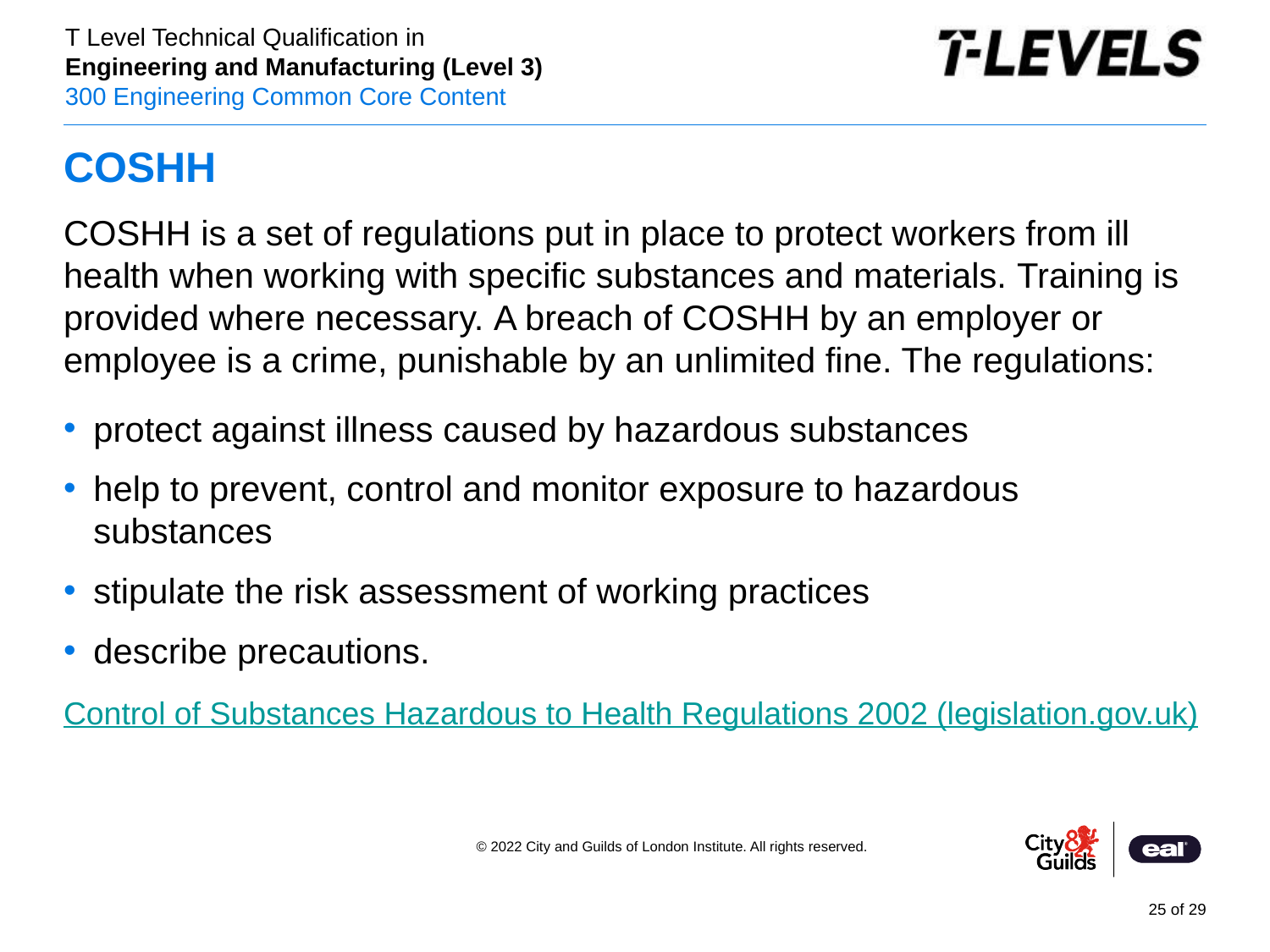

# COSHH
COSHH is a set of regulations put in place to protect workers from ill health when working with specific substances and materials. Training is provided where necessary. A breach of COSHH by an employer or employee is a crime, punishable by an unlimited fine. The regulations:
protect against illness caused by hazardous substances
help to prevent, control and monitor exposure to hazardous substances
stipulate the risk assessment of working practices
describe precautions.
Control of Substances Hazardous to Health Regulations 2002 (legislation.gov.uk)